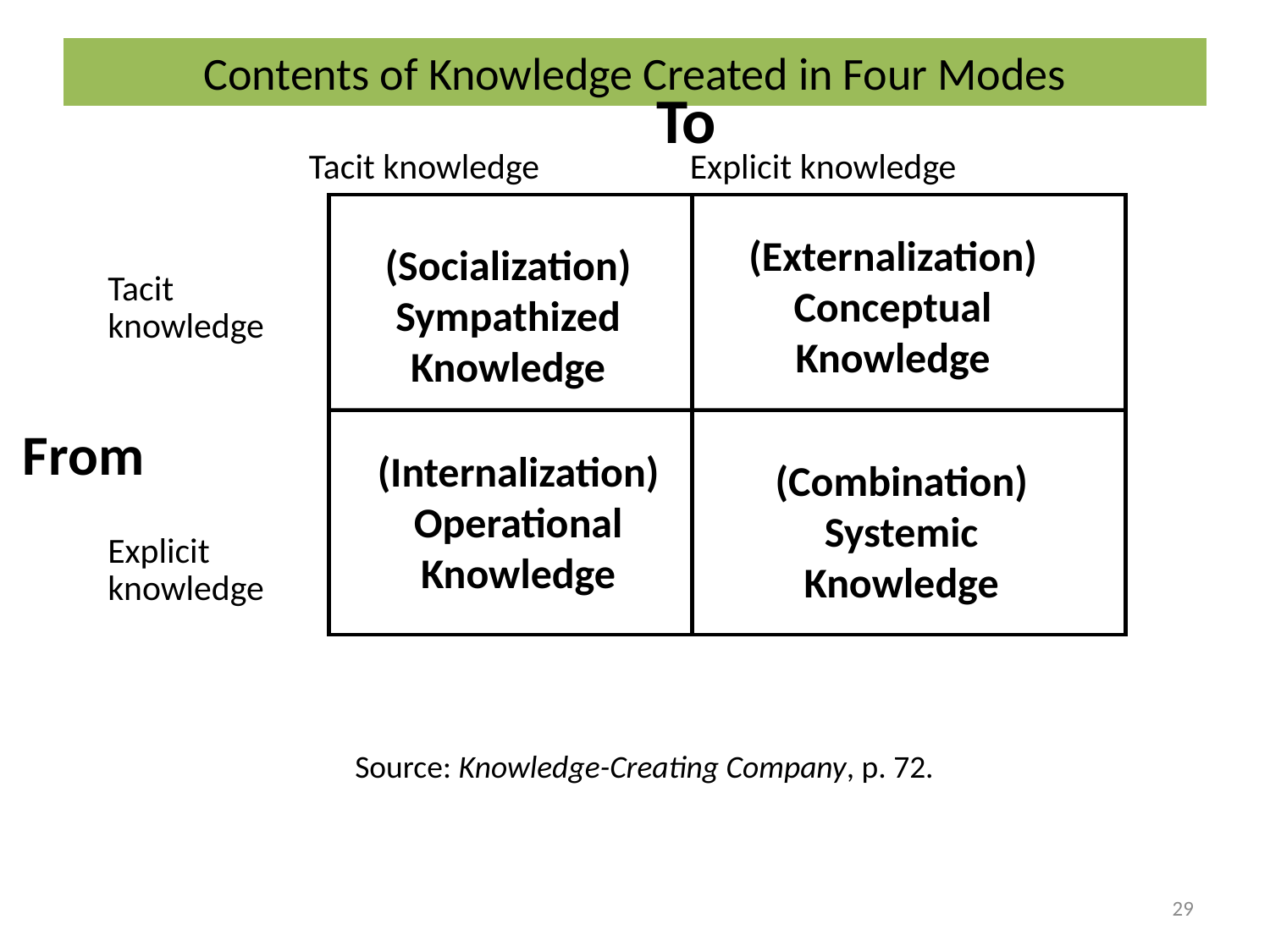

# Contents of Knowledge Created in Four Modes
To

Tacit knowledge 		Explicit knowledge

Tacit
knowledge

Explicit
knowledge
(Externalization) Conceptual Knowledge
(Socialization)
Sympathized
Knowledge

From
(Internalization)
Operational
Knowledge
(Combination)
Systemic
Knowledge
Source: Knowledge-Creating Company, p. 72.
29